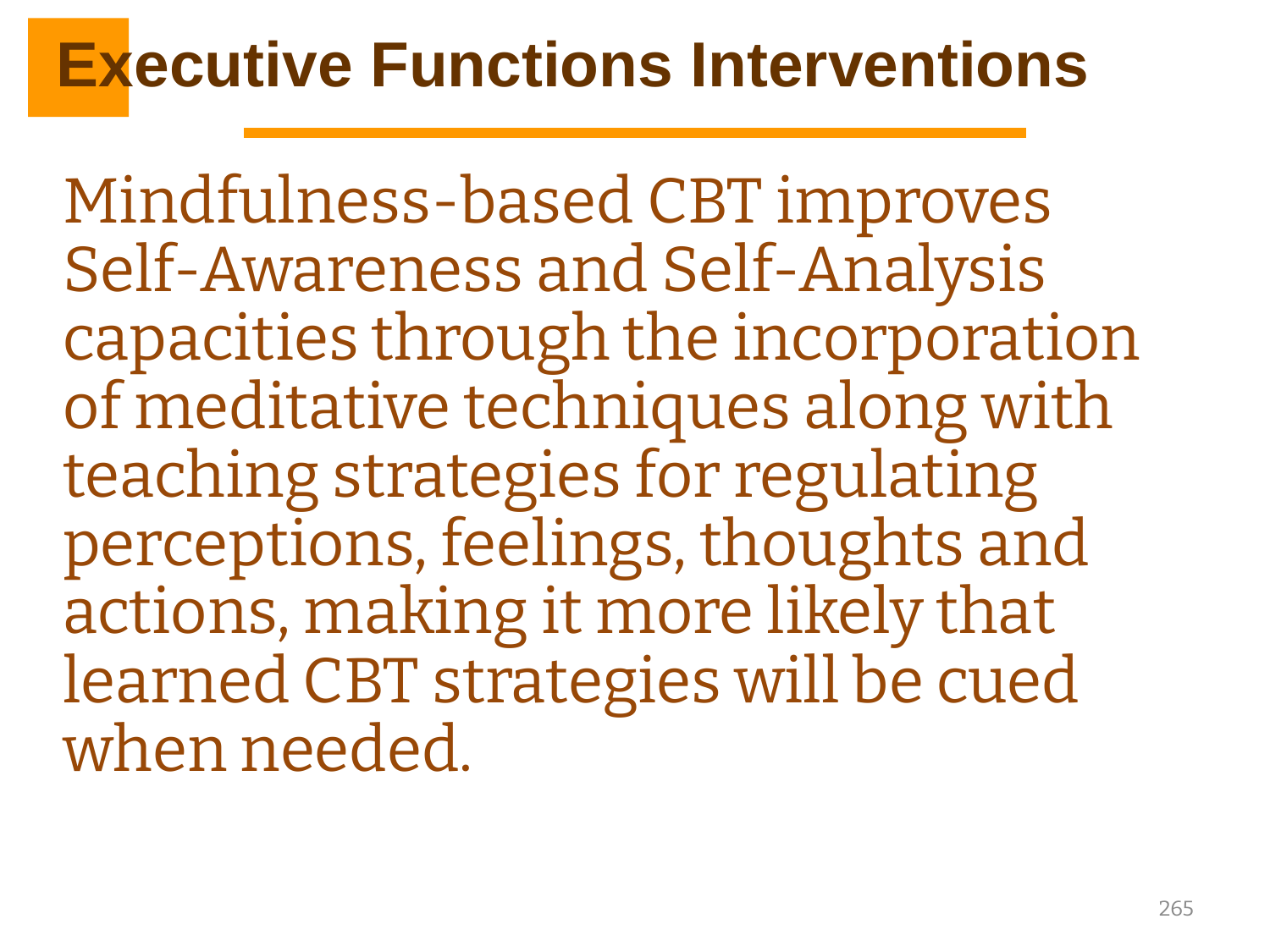

Executive Functions Interventions

Mindfulness-based CBT improves Self-Awareness and Self-Analysis capacities through the incorporation of meditative techniques along with teaching strategies for regulating perceptions, feelings, thoughts and actions, making it more likely that learned CBT strategies will be cued when needed.
265